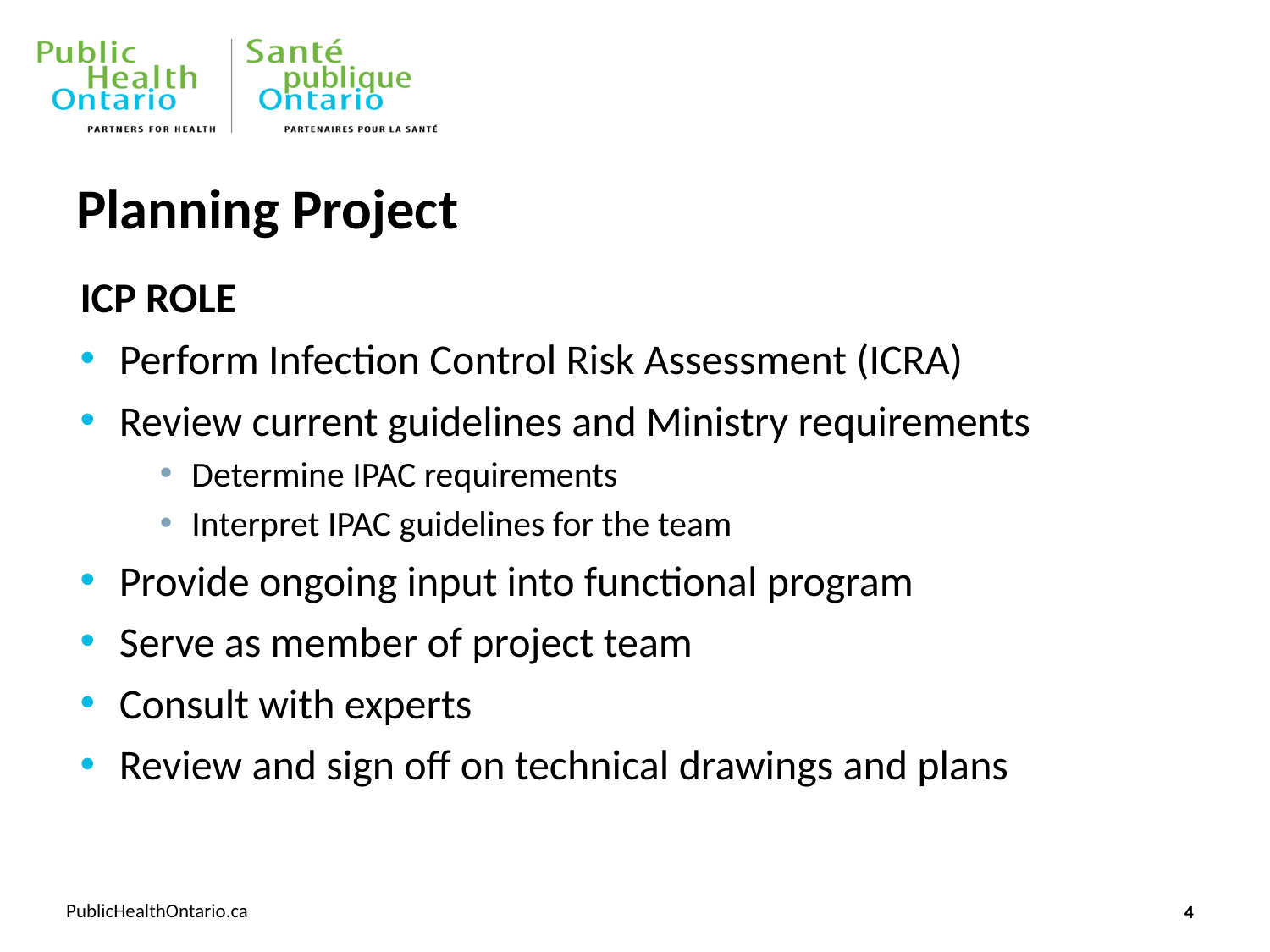

# Planning Project
ICP role
Perform Infection Control Risk Assessment (ICRA)
Review current guidelines and Ministry requirements
Determine IPAC requirements
Interpret IPAC guidelines for the team
Provide ongoing input into functional program
Serve as member of project team
Consult with experts
Review and sign off on technical drawings and plans

4